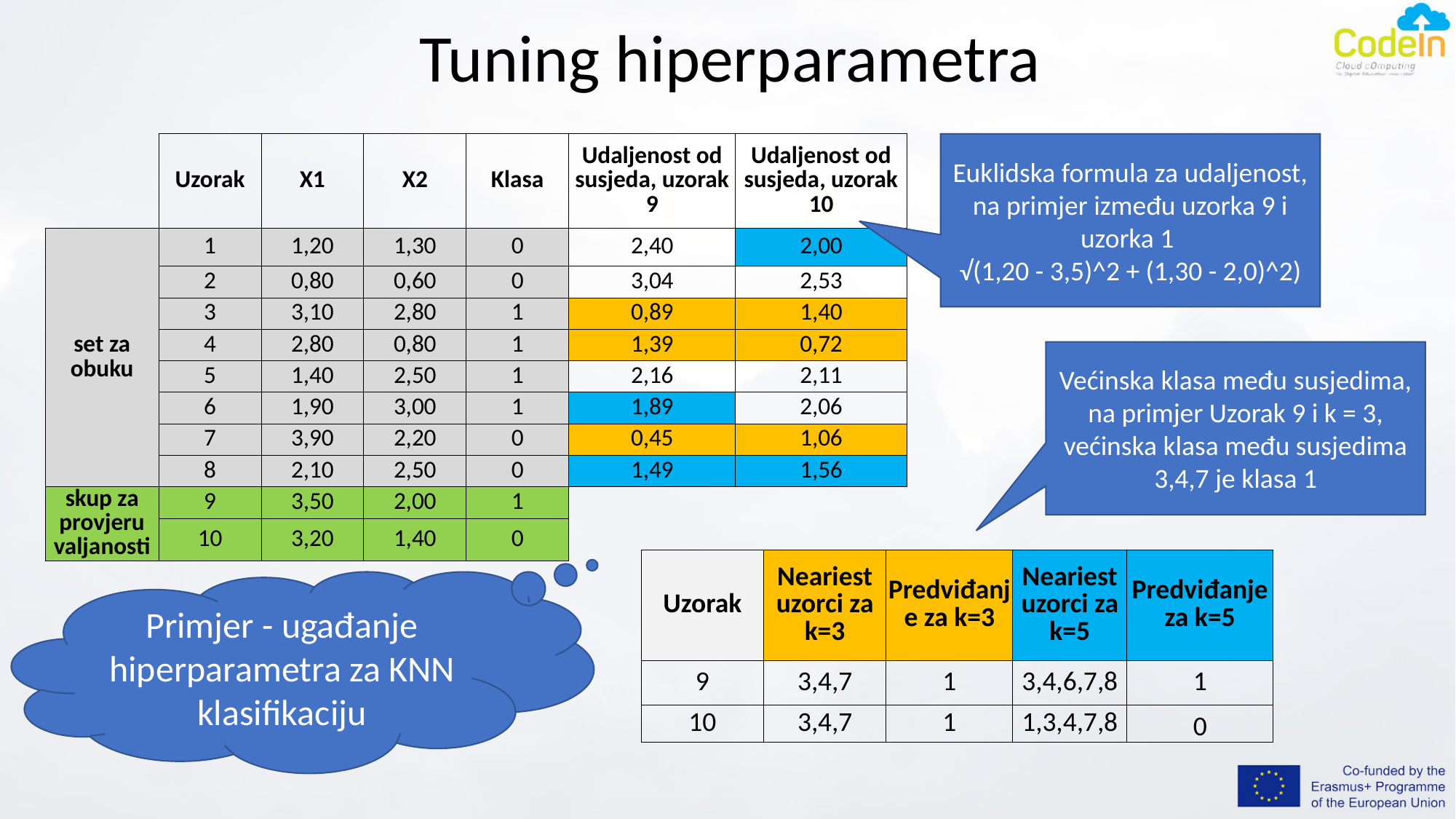

# Tuning hiperparametra

Euklidska formula za udaljenost,
na primjer između uzorka 9 i uzorka 1
√(1,20 - 3,5)^2 + (1,30 - 2,0)^2)
|  | Uzorak | X1 | X2 | Klasa | Udaljenost od susjeda, uzorak 9 | Udaljenost od susjeda, uzorak 10 |
| --- | --- | --- | --- | --- | --- | --- |
| set za obuku | 1 | 1,20 | 1,30 | 0 | 2,40 | 2,00 |
|  | 2 | 0,80 | 0,60 | 0 | 3,04 | 2,53 |
|  | 3 | 3,10 | 2,80 | 1 | 0,89 | 1,40 |
|  | 4 | 2,80 | 0,80 | 1 | 1,39 | 0,72 |
|  | 5 | 1,40 | 2,50 | 1 | 2,16 | 2,11 |
|  | 6 | 1,90 | 3,00 | 1 | 1,89 | 2,06 |
|  | 7 | 3,90 | 2,20 | 0 | 0,45 | 1,06 |
|  | 8 | 2,10 | 2,50 | 0 | 1,49 | 1,56 |
| skup za provjeru valjanosti | 9 | 3,50 | 2,00 | 1 |  |  |
|  | 10 | 3,20 | 1,40 | 0 |  |  |
Većinska klasa među susjedima, na primjer Uzorak 9 i k = 3, većinska klasa među susjedima 3,4,7 je klasa 1
| Uzorak | Neariest uzorci za k=3 | Predviđanje za k=3 | Neariest uzorci za k=5 | Predviđanje za k=5 |
| --- | --- | --- | --- | --- |
| 9 | 3,4,7 | 1 | 3,4,6,7,8 | 1 |
| 10 | 3,4,7 | 1 | 1,3,4,7,8 | 0 |
Primjer - ugađanje hiperparametra za KNN klasifikaciju